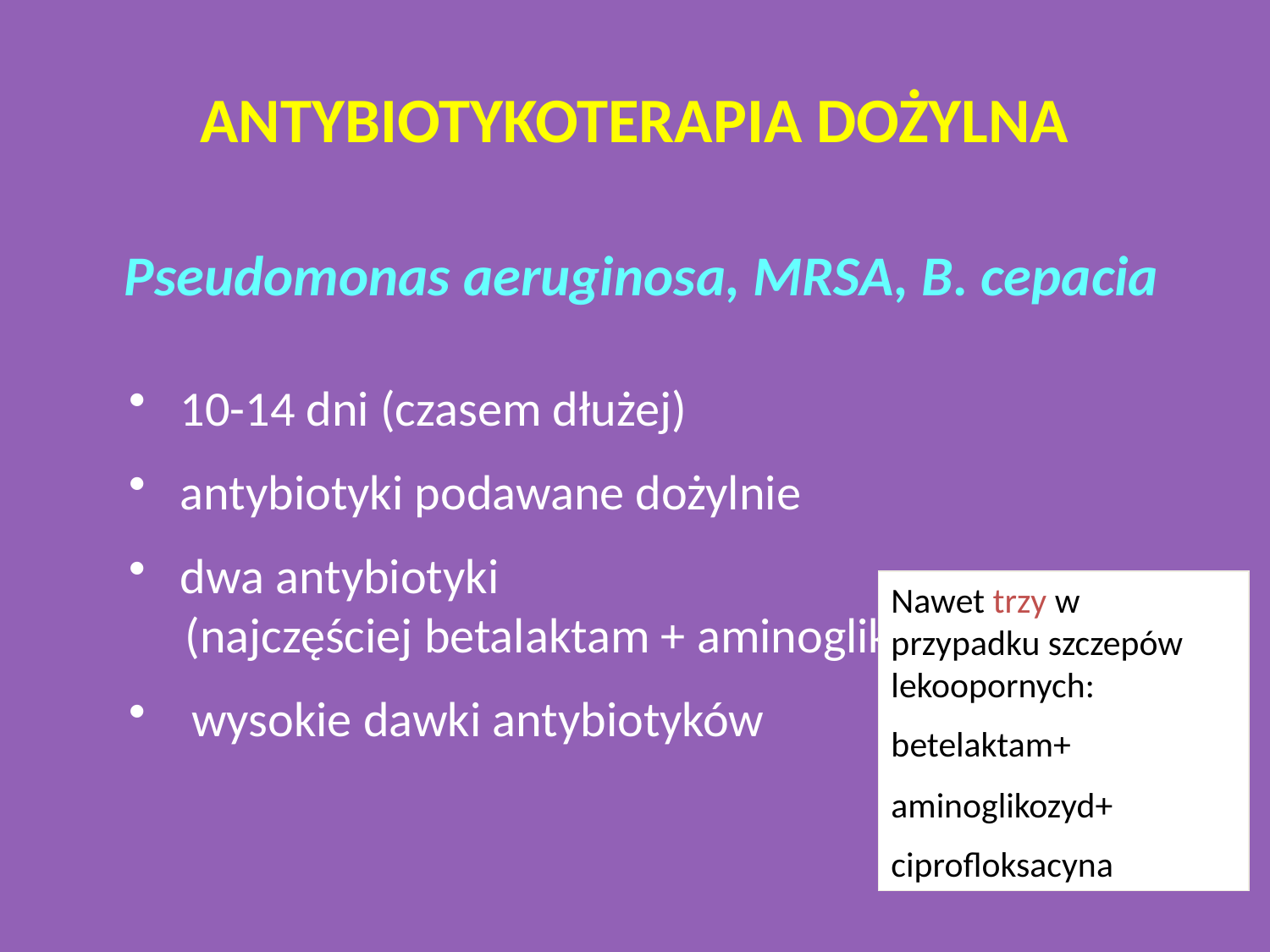

# ANTYBIOTYKOTERAPIA DOŻYLNA
Pseudomonas aeruginosa, MRSA, B. cepacia
   10-14 dni (czasem dłużej)
   antybiotyki podawane dożylnie
   dwa antybiotyki
     (najczęściej betalaktam + aminoglikozyd )
    wysokie dawki antybiotyków
Nawet trzy w przypadku szczepów lekoopornych:
betelaktam+
aminoglikozyd+
ciprofloksacyna